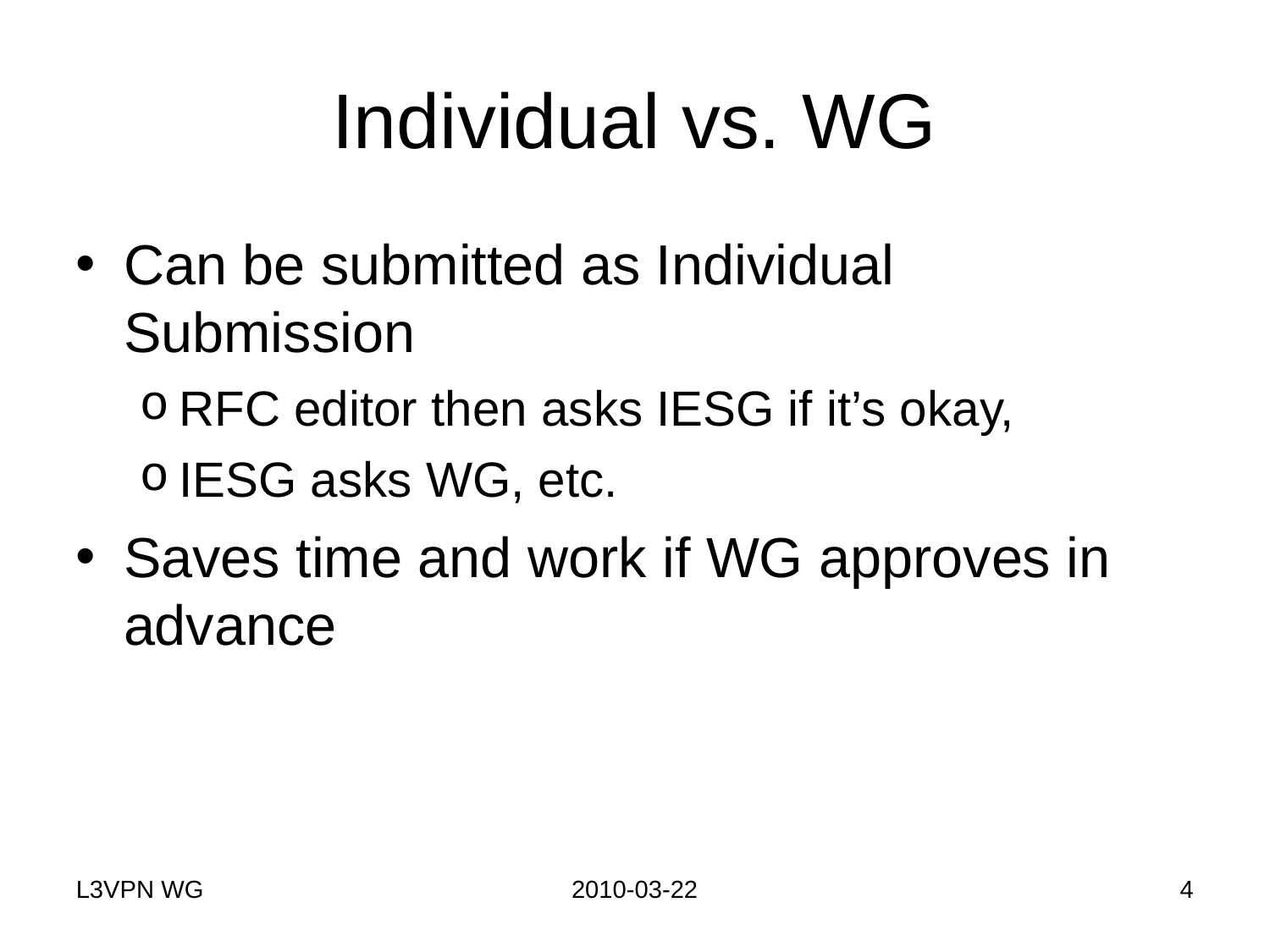

# Individual vs. WG
Can be submitted as Individual Submission
RFC editor then asks IESG if it’s okay,
IESG asks WG, etc.
Saves time and work if WG approves in advance
L3VPN WG
2010-03-22
4